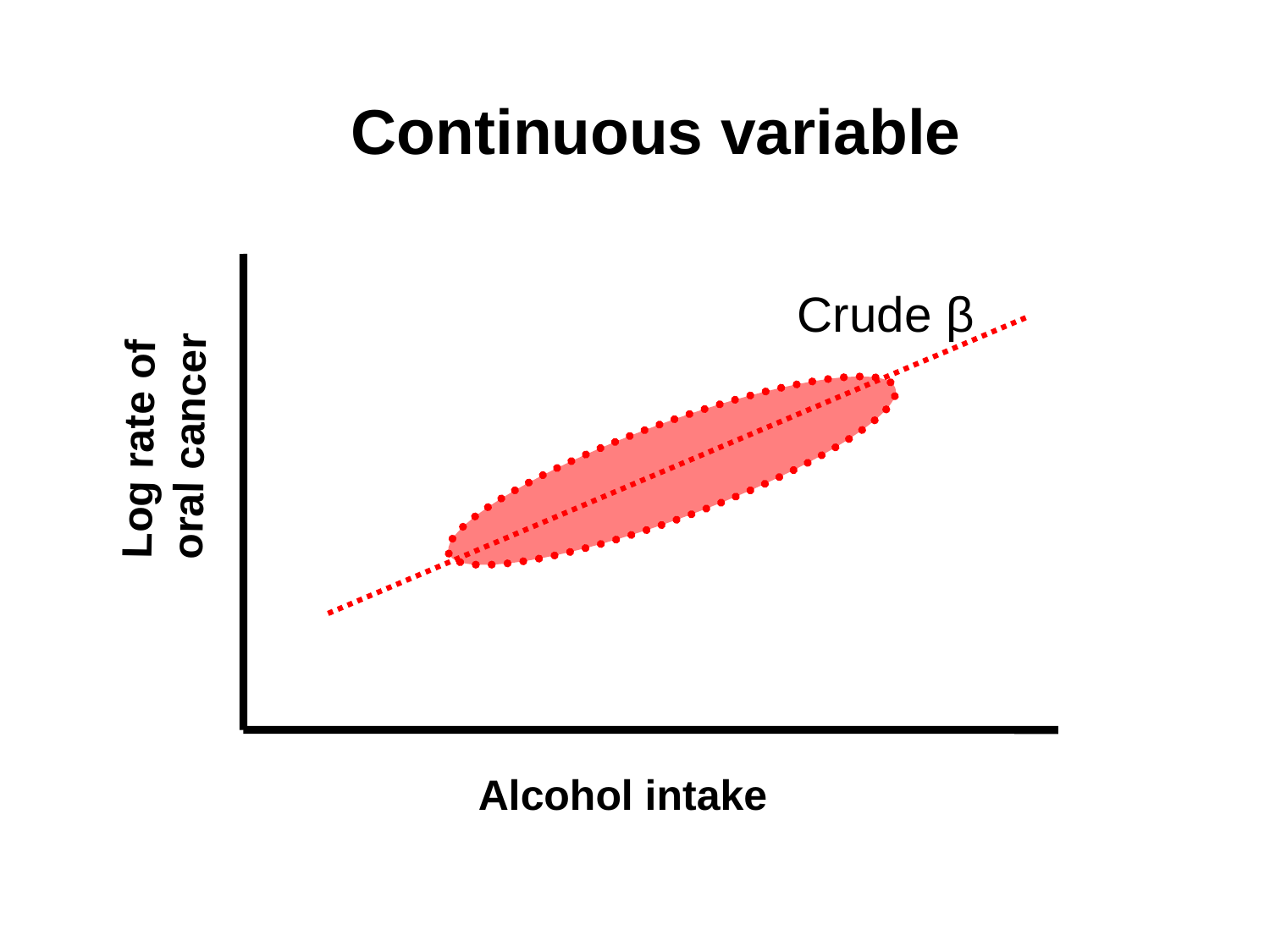

Continuous variable

Crude β

Log rate of oral cancer

Alcohol intake